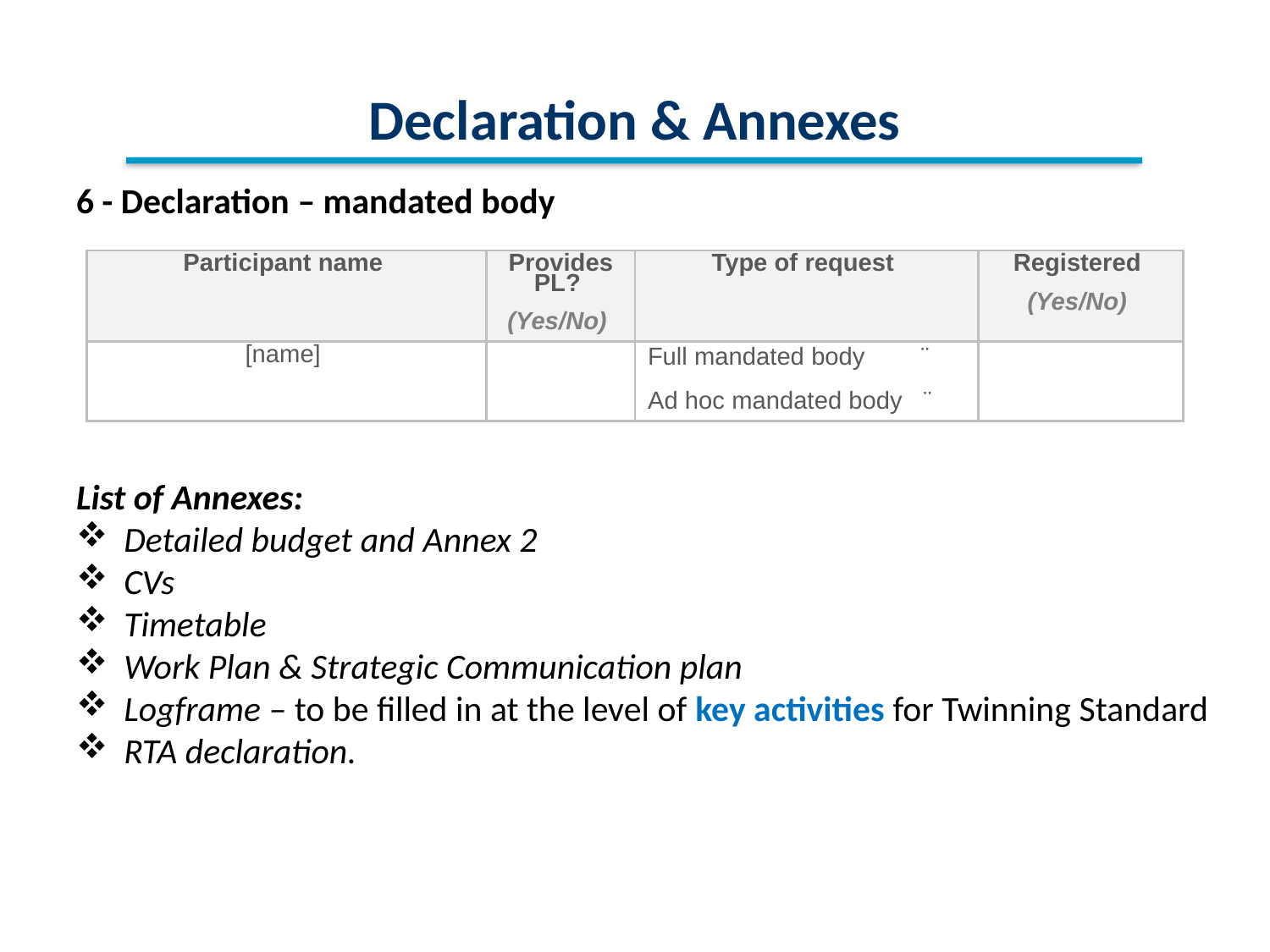

# Declaration & Annexes

6 - Declaration – mandated body

List of Annexes:
Detailed budget and Annex 2
CVs
Timetable
Work Plan & Strategic Communication plan
Logframe – to be filled in at the level of key activities for Twinning Standard
RTA declaration.

| Participant name | Provides PL?  (Yes/No) | Type of request | Registered  (Yes/No) |
| --- | --- | --- | --- |
| [name] |  | Full mandated body        ¨  Ad hoc mandated body   ¨ |  |